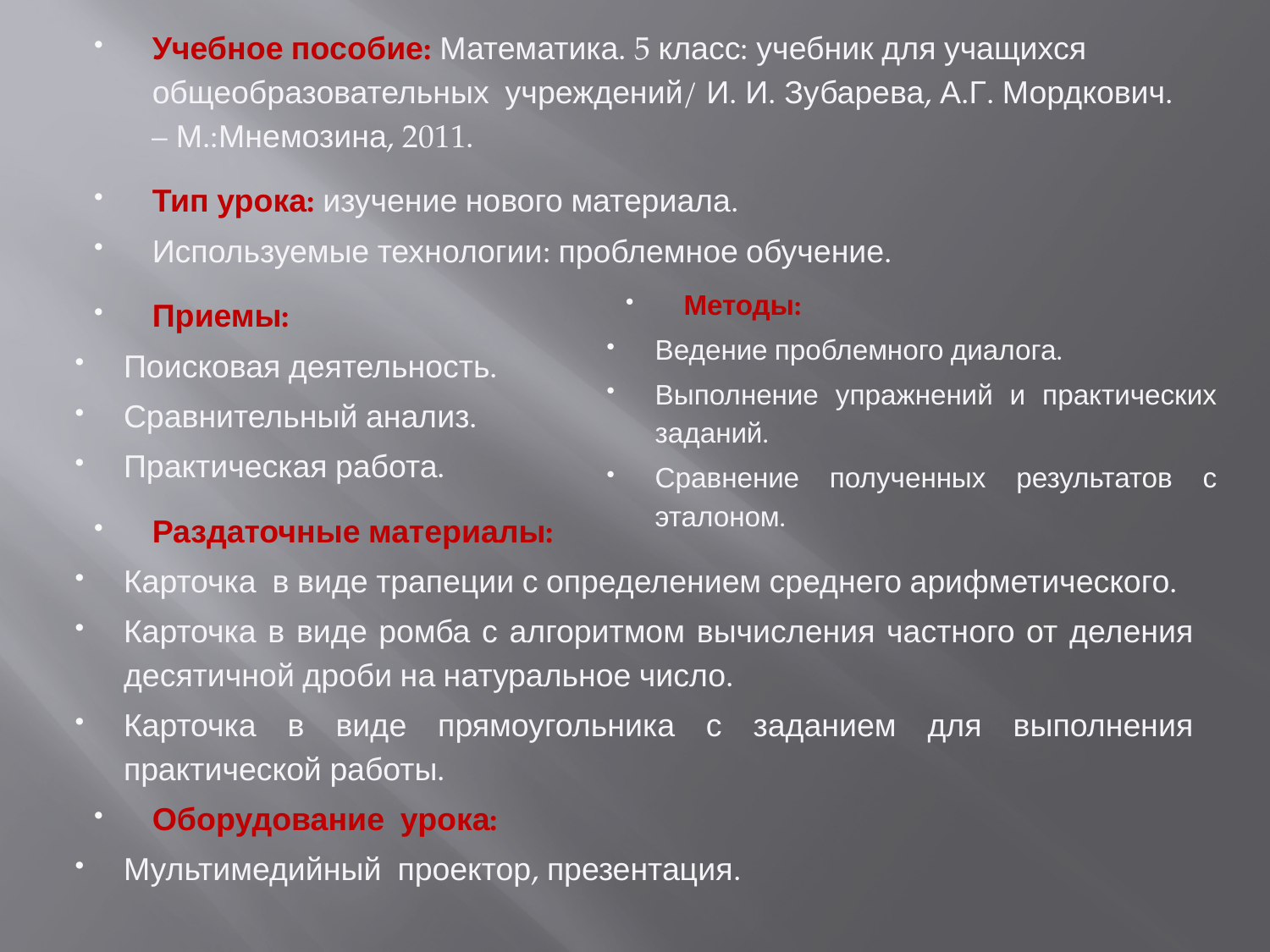

Учебное пособие: Математика. 5 класс: учебник для учащихся общеобразовательных  учреждений/ И. И. Зубарева, А.Г. Мордкович. – М.:Мнемозина, 2011.
Тип урока: изучение нового материала.
Используемые технологии: проблемное обучение.
Приемы:
Поисковая деятельность.
Сравнительный анализ.
Практическая работа.
Раздаточные материалы:
Карточка  в виде трапеции с определением среднего арифметического.
Карточка в виде ромба с алгоритмом вычисления частного от деления десятичной дроби на натуральное число.
Карточка в виде прямоугольника с заданием для выполнения практической работы.
Оборудование  урока:
Мультимедийный  проектор, презентация.

Методы:
Ведение проблемного диалога.
Выполнение упражнений и практических заданий.
Сравнение полученных результатов с эталоном.